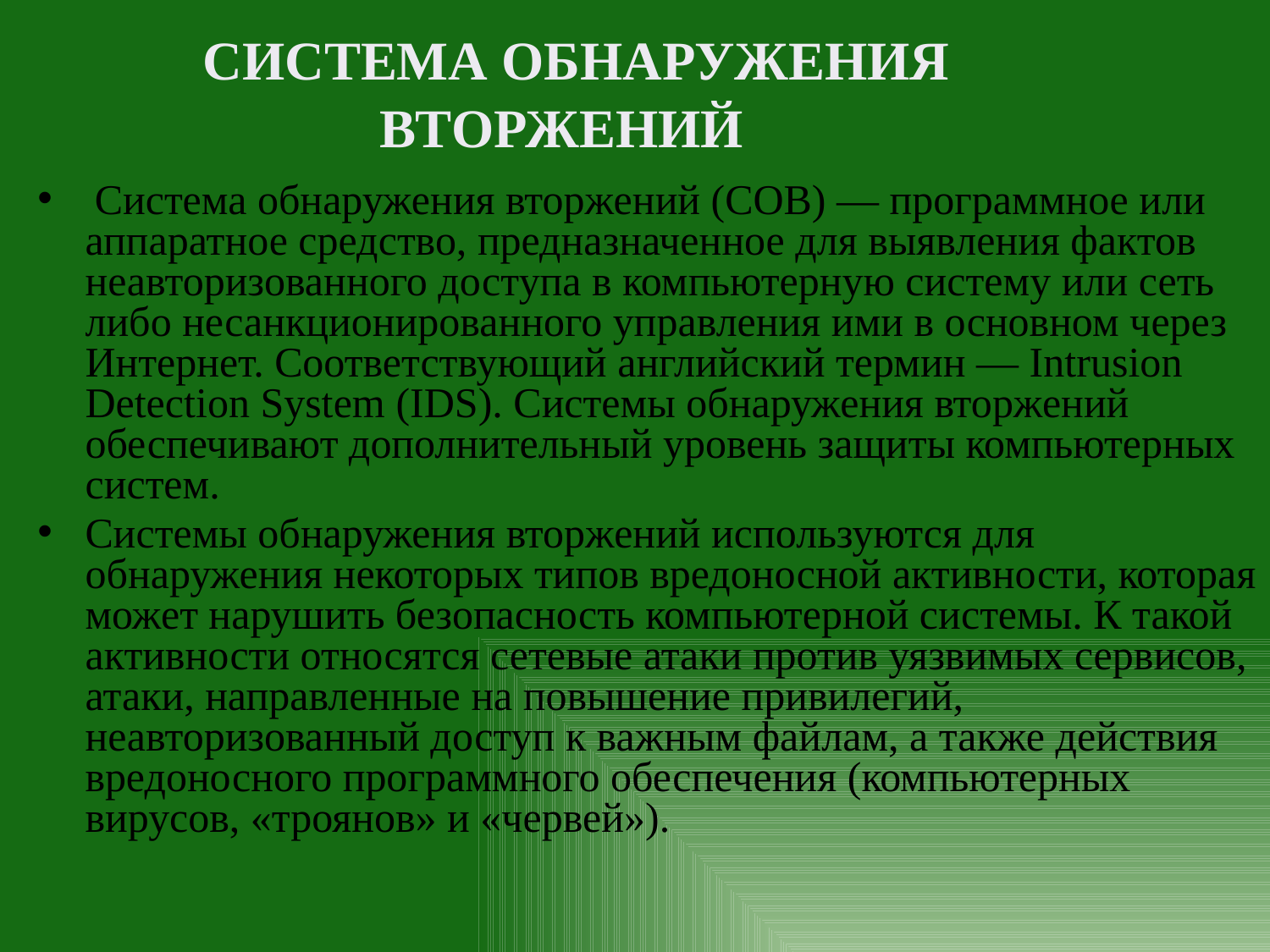

Система обнаружения вторжений
 Система обнаружения вторжений (СОВ) — программное или аппаратное средство, предназначенное для выявления фактов неавторизованного доступа в компьютерную систему или сеть либо несанкционированного управления ими в основном через Интернет. Соответствующий английский термин — Intrusion Detection System (IDS). Системы обнаружения вторжений обеспечивают дополнительный уровень защиты компьютерных систем.
Системы обнаружения вторжений используются для обнаружения некоторых типов вредоносной активности, которая может нарушить безопасность компьютерной системы. К такой активности относятся сетевые атаки против уязвимых сервисов, атаки, направленные на повышение привилегий, неавторизованный доступ к важным файлам, а также действия вредоносного программного обеспечения (компьютерных вирусов, «троянов» и «червей»).